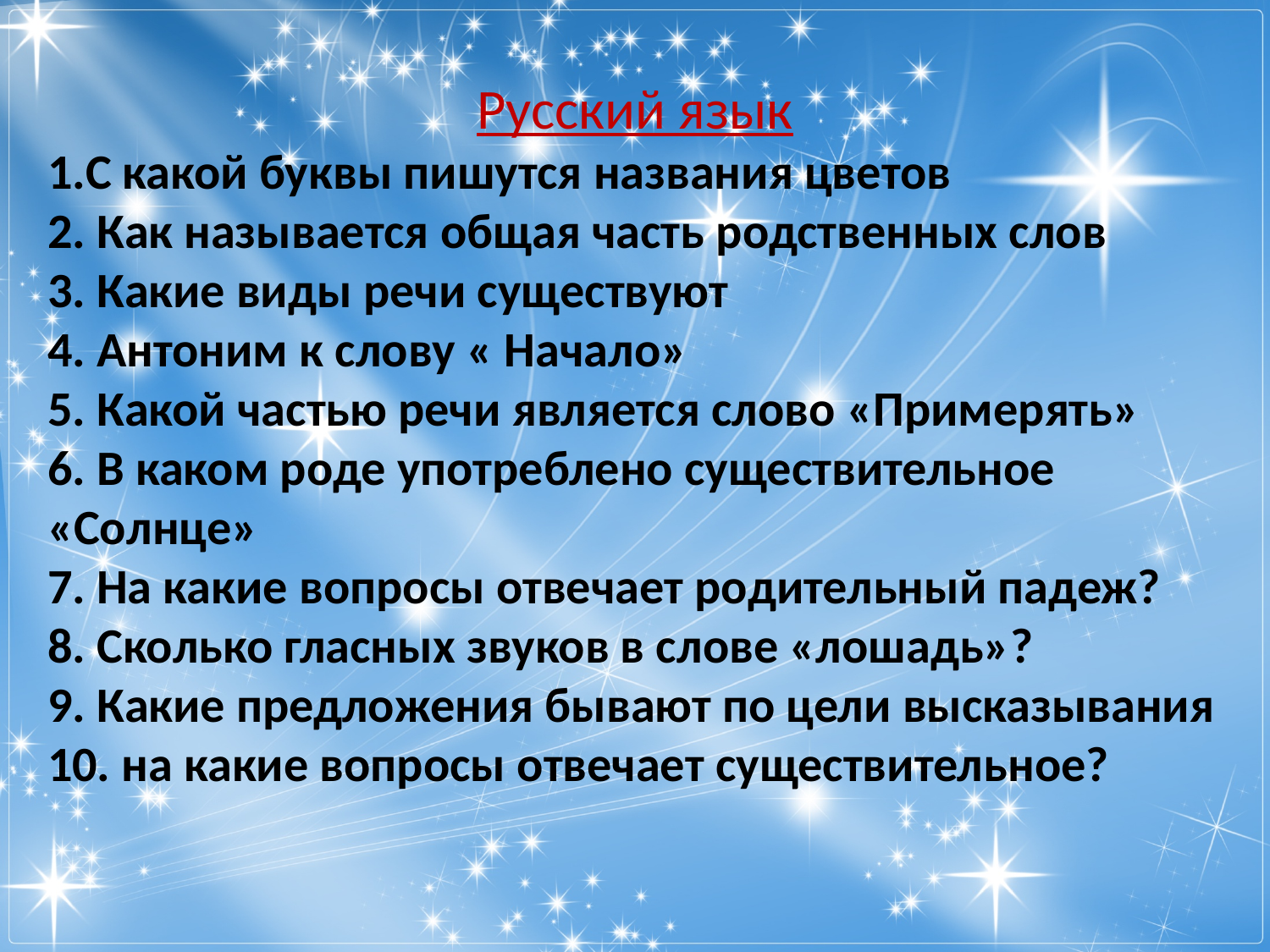

Русский язык
1.С какой буквы пишутся названия цветов
2. Как называется общая часть родственных слов
3. Какие виды речи существуют
4. Антоним к слову « Начало»
5. Какой частью речи является слово «Примерять»
6. В каком роде употреблено существительное «Солнце»
7. На какие вопросы отвечает родительный падеж?
8. Сколько гласных звуков в слове «лошадь»?
9. Какие предложения бывают по цели высказывания
10. на какие вопросы отвечает существительное?